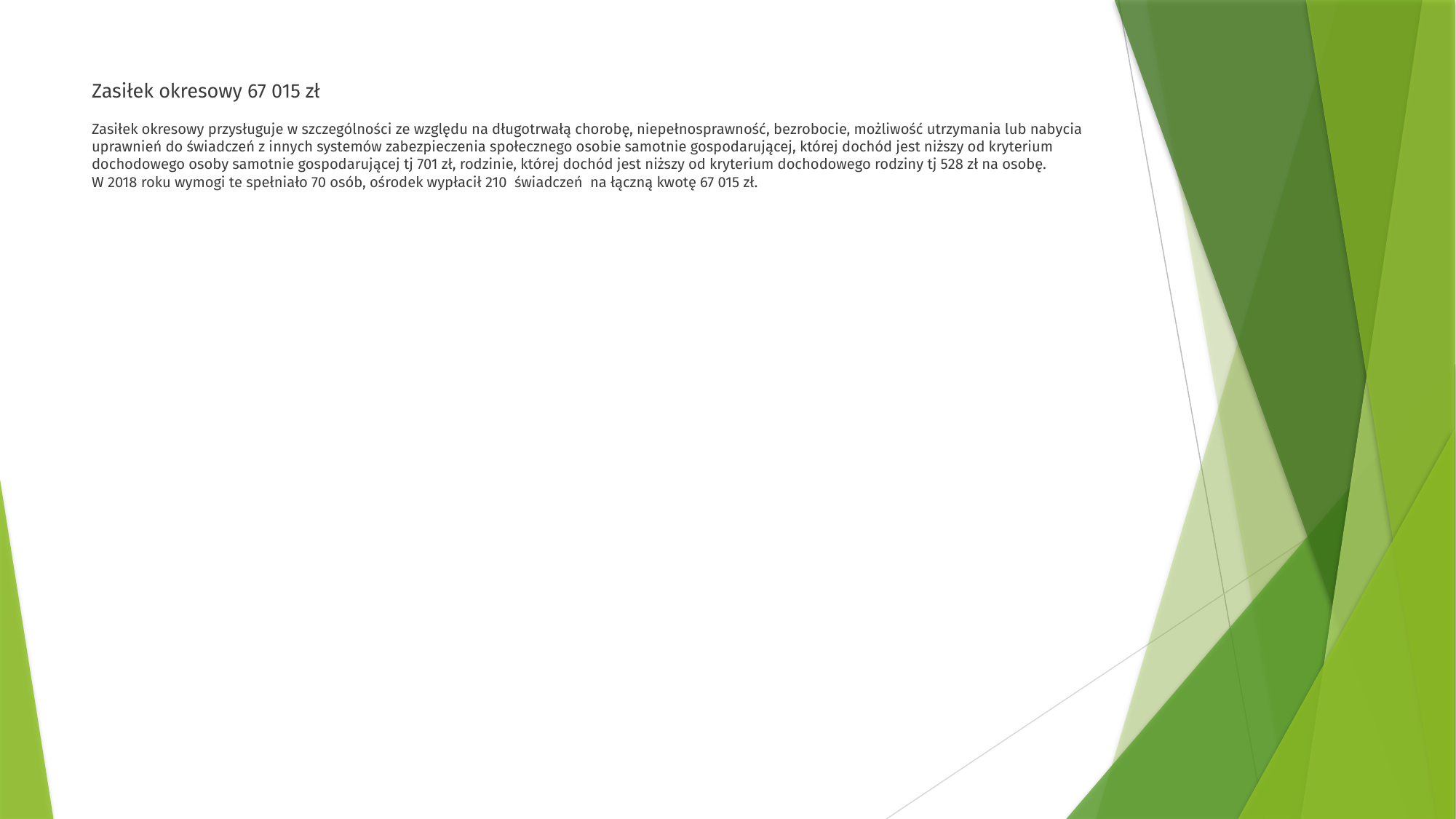

# Zasiłek okresowy 67 015 zł Zasiłek okresowy przysługuje w szczególności ze względu na długotrwałą chorobę, niepełnosprawność, bezrobocie, możliwość utrzymania lub nabycia uprawnień do świadczeń z innych systemów zabezpieczenia społecznego osobie samotnie gospodarującej, której dochód jest niższy od kryterium dochodowego osoby samotnie gospodarującej tj 701 zł, rodzinie, której dochód jest niższy od kryterium dochodowego rodziny tj 528 zł na osobę. W 2018 roku wymogi te spełniało 70 osób, ośrodek wypłacił 210  świadczeń  na łączną kwotę 67 015 zł.